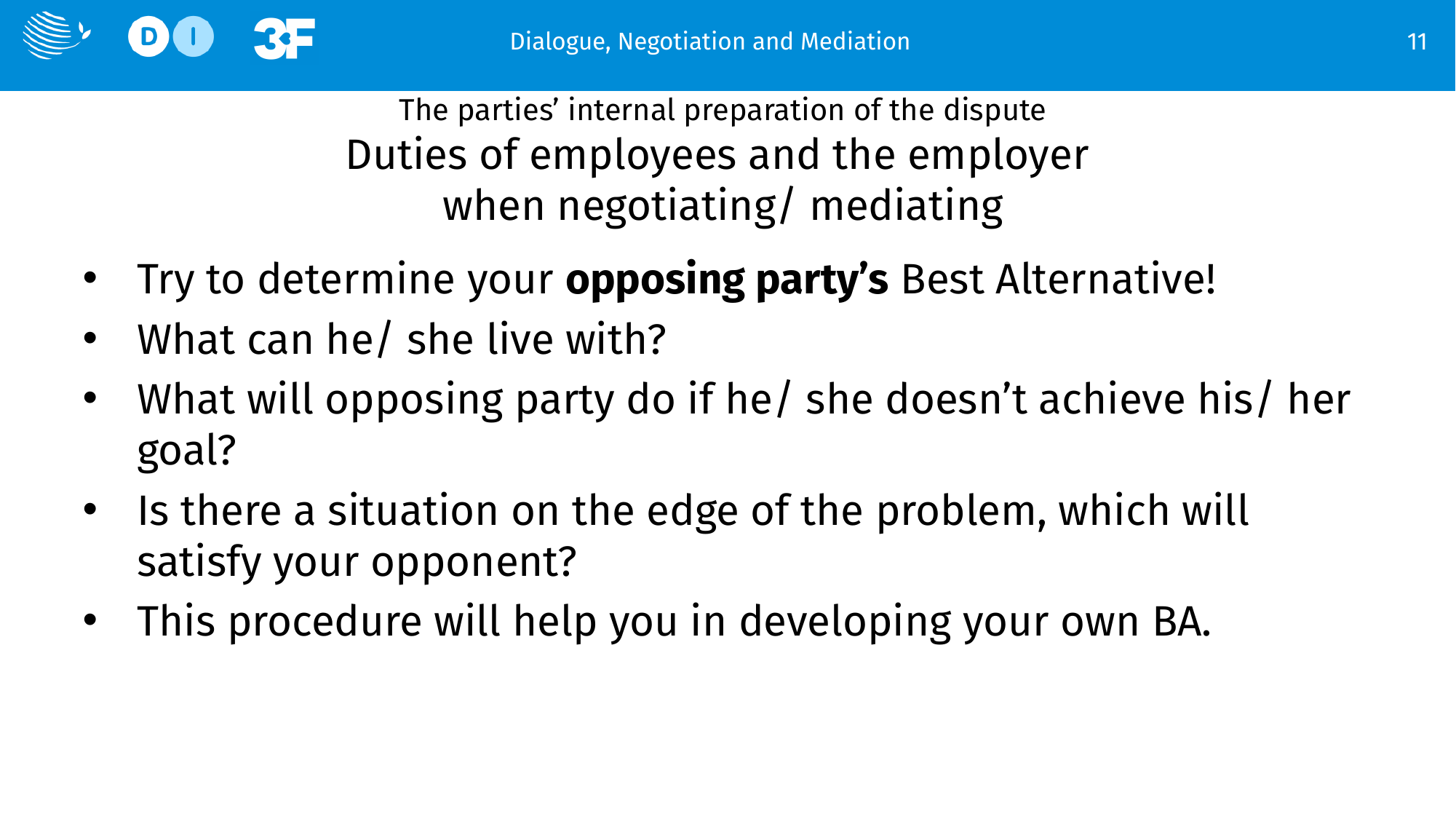

Dialogue, Negotiation and Mediation
11
# The parties’ internal preparation of the dispute Duties of employees and the employer when negotiating/ mediating
Try to determine your opposing party’s Best Alternative!
What can he/ she live with?
What will opposing party do if he/ she doesn’t achieve his/ her goal?
Is there a situation on the edge of the problem, which will satisfy your opponent?
This procedure will help you in developing your own BA.